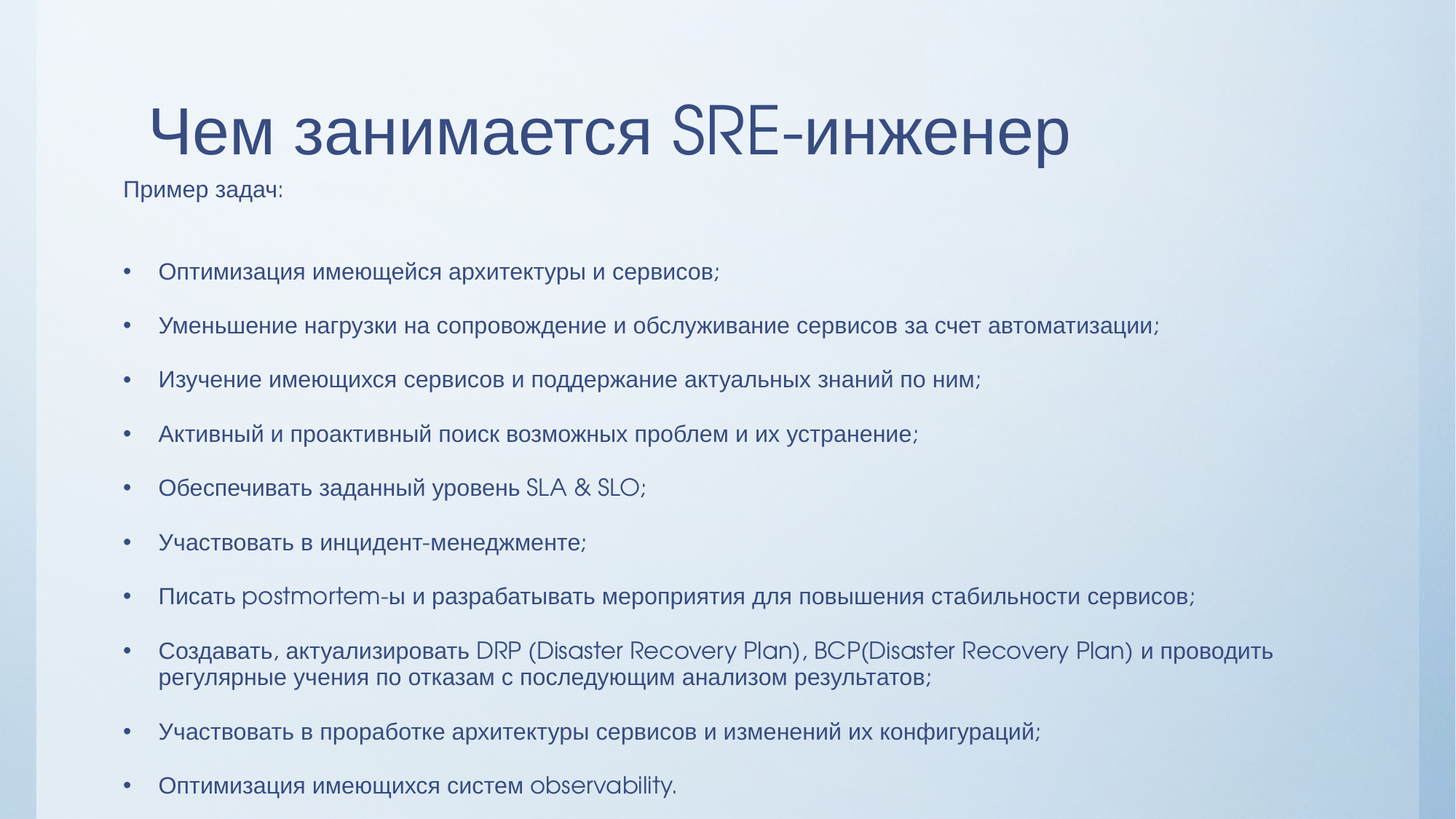

# Чем занимается SRE-инженер
Пример задач:
Оптимизация имеющейся архитектуры и сервисов;
Уменьшение нагрузки на сопровождение и обслуживание сервисов за счет автоматизации;
Изучение имеющихся сервисов и поддержание актуальных знаний по ним;
Активный и проактивный поиск возможных проблем и их устранение;
Обеспечивать заданный уровень SLA & SLO;
Участвовать в инцидент-менеджменте;
Писать postmortem-ы и разрабатывать мероприятия для повышения стабильности сервисов;
Создавать, актуализировать DRP (Disaster Recovery Plan), BCP(Disaster Recovery Plan) и проводить регулярные учения по отказам с последующим анализом результатов;
Участвовать в проработке архитектуры сервисов и изменений их конфигураций;
Оптимизация имеющихся систем observability.